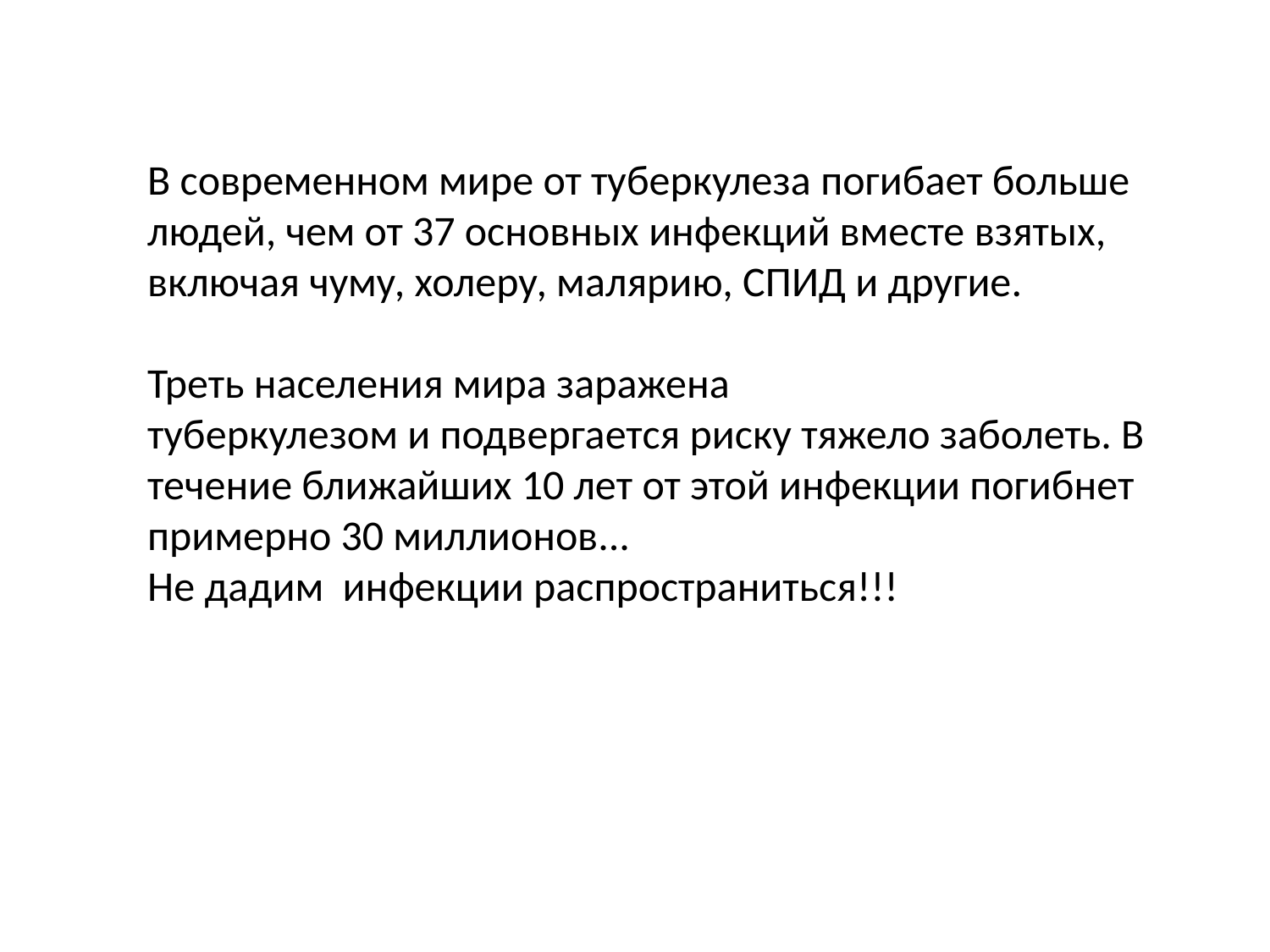

В современном мире от туберкулеза погибает больше людей, чем от 37 основных инфекций вместе взятых, включая чуму, холеру, малярию, СПИД и другие.

Треть населения мира заражена туберкулезом и подвергается риску тяжело заболеть. В течение ближайших 10 лет от этой инфекции погибнет примерно 30 миллионов...
Не дадим  инфекции распространиться!!!